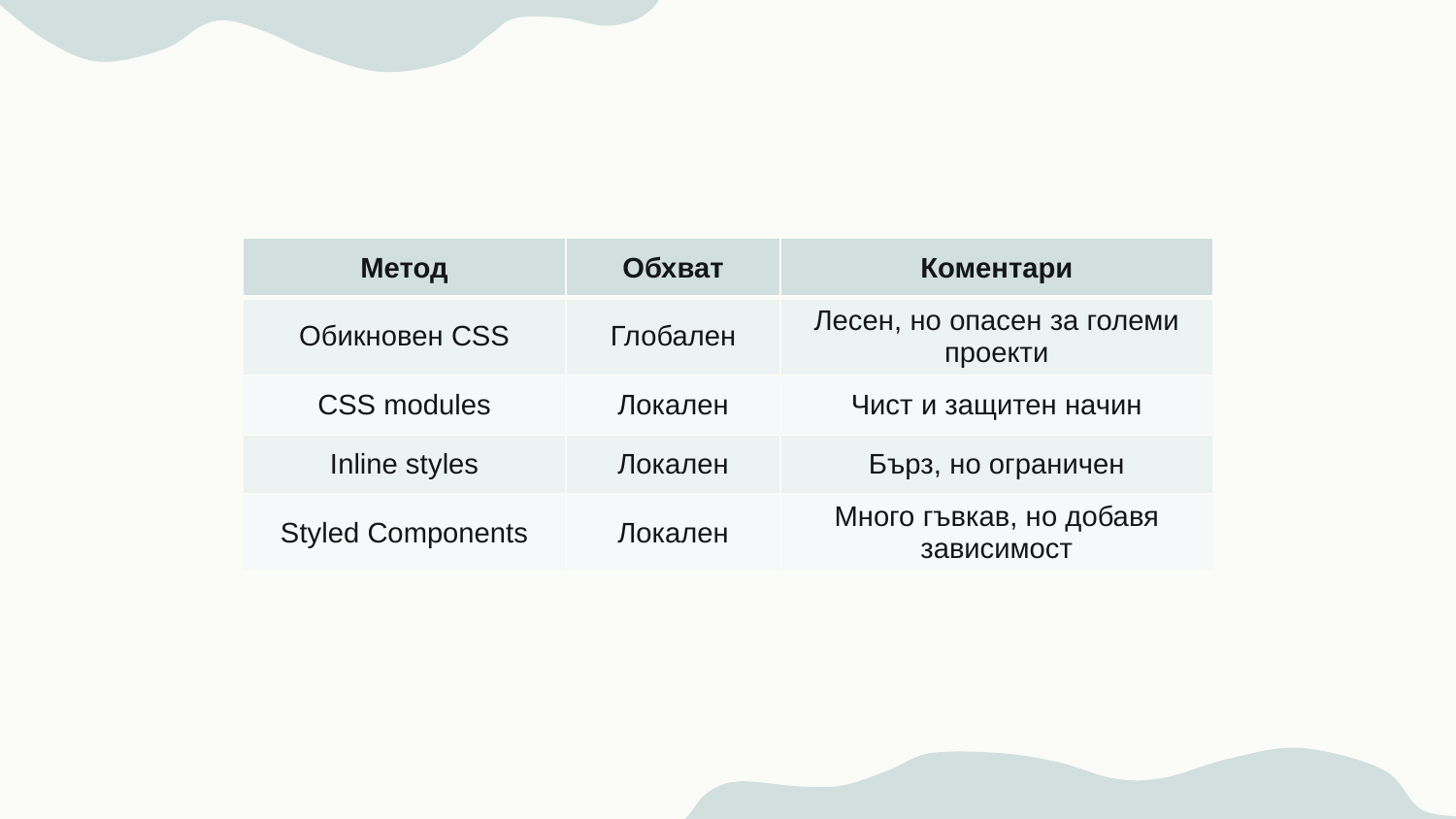

| Метод | Обхват | Коментари |
| --- | --- | --- |
| Обикновен CSS | Глобален | Лесен, но опасен за големи проекти |
| CSS modules | Локален | Чист и защитен начин |
| Inline styles | Локален | Бърз, но ограничен |
| Styled Components | Локален | Много гъвкав, но добавя зависимост |